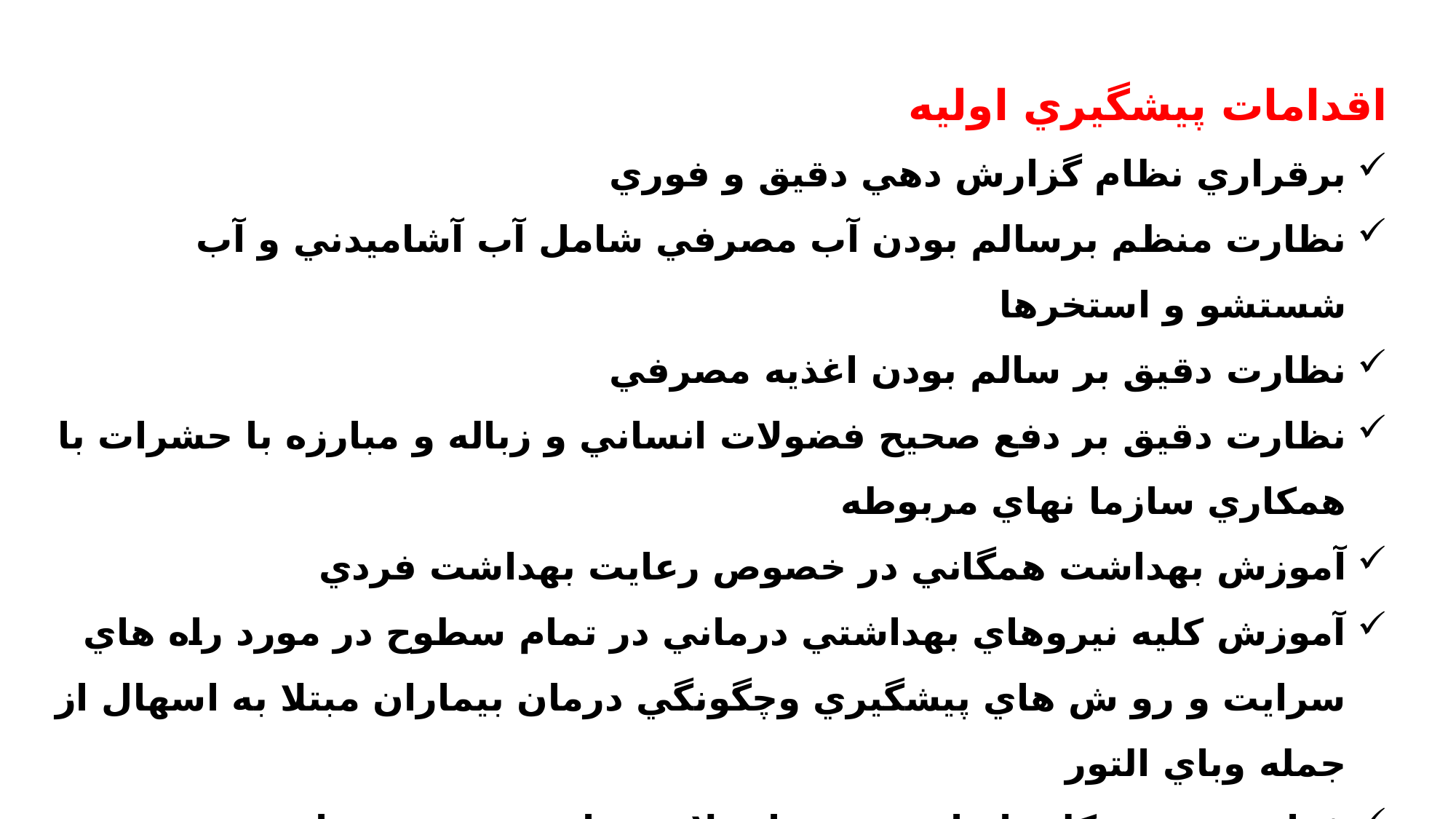

اقدامات پيشگيري اوليه
برقراري نظام گزارش دهي دقيق و فوري
نظارت منظم برسالم بودن آب مصرفي شامل آب آشاميدني و آب شستشو و استخرها
نظارت دقيق بر سالم بودن اغذيه مصرفي
نظارت دقيق بر دفع صحيح فضولات انساني و زباله و مبارزه با حشرات با همكاري سازما نهاي مربوطه
آموزش بهداشت همگاني در خصوص رعايت بهداشت فردي
آموزش كليه نيروهاي بهداشتي درماني در تمام سطوح در مورد راه هاي سرايت و رو ش هاي پيشگيري وچگونگي درمان بيماران مبتلا به اسهال از جمله وباي التور
فراهم نمودن كليه ابزار و تجهيزات لازم براي تشخيص بيماري
فراهم نمودن داروهاي مورد نياز براي درمان بيماران مطابق دستورالعمل كشوري